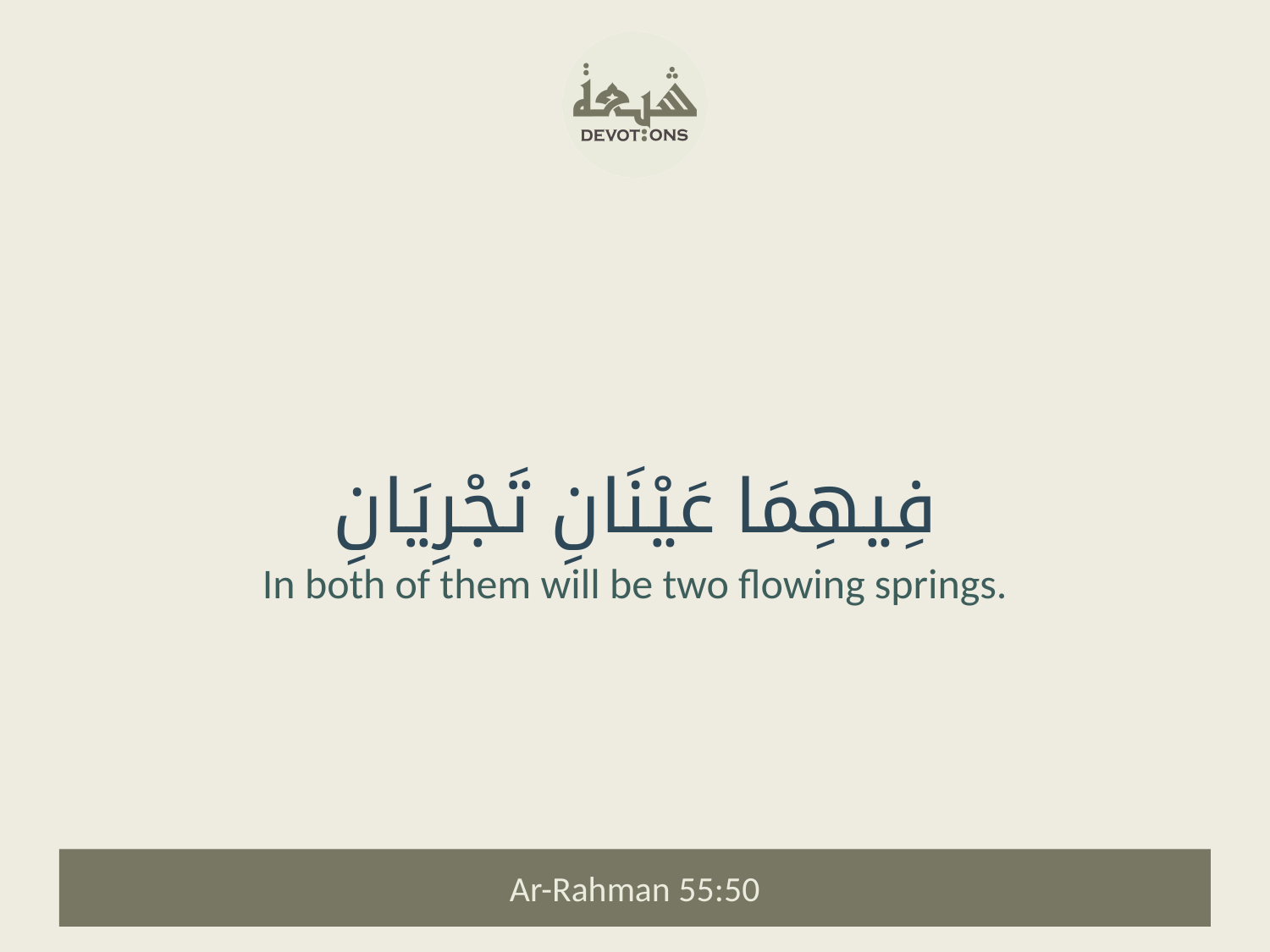

فِيهِمَا عَيْنَانِ تَجْرِيَانِ
In both of them will be two flowing springs.
Ar-Rahman 55:50